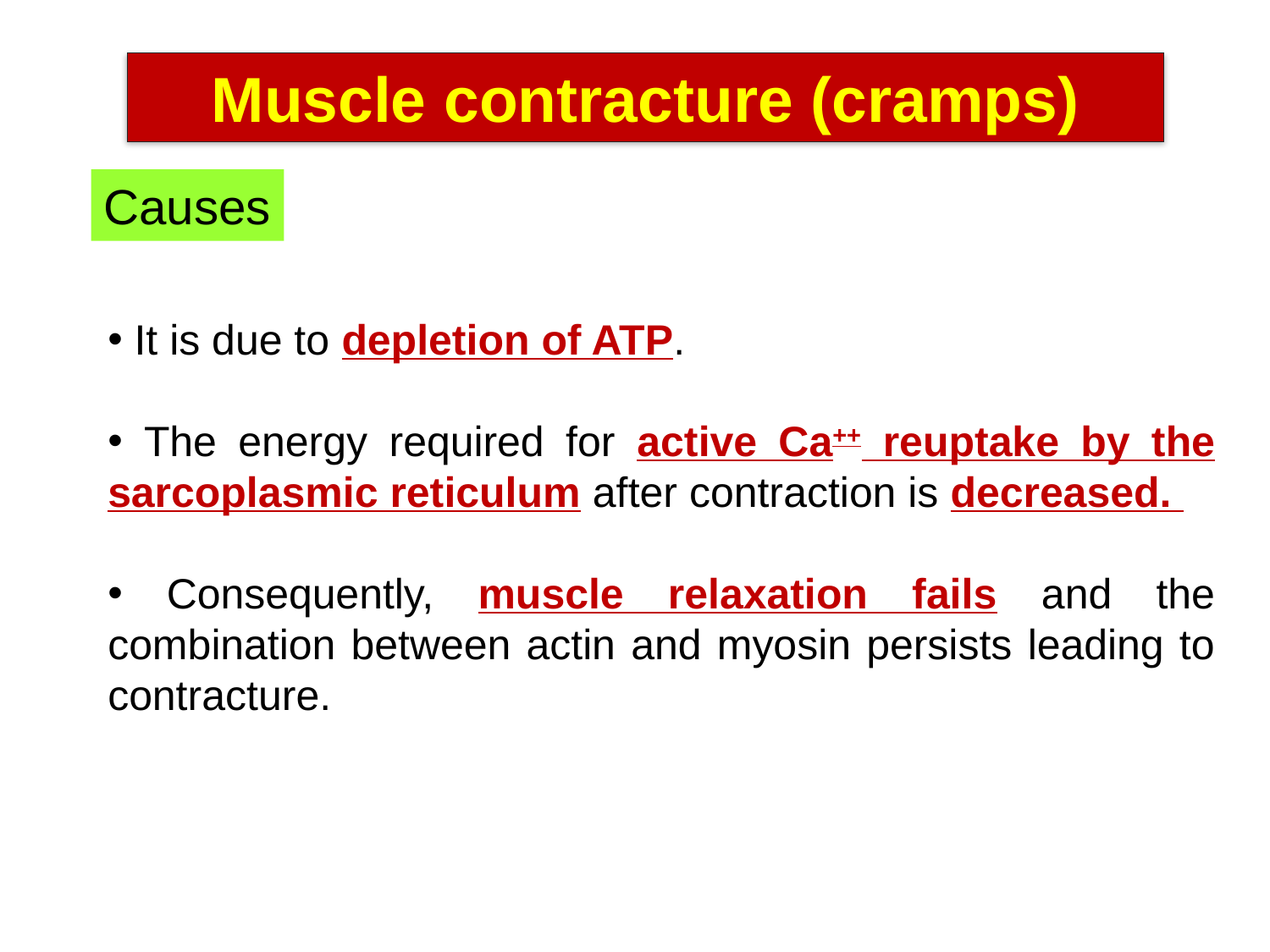

Muscle contracture (cramps)
Causes
 It is due to depletion of ATP.

 The energy required for active Ca++ reuptake by the sarcoplasmic reticulum after contraction is decreased.

 Consequently, muscle relaxation fails and the combination between actin and myosin persists leading to contracture.